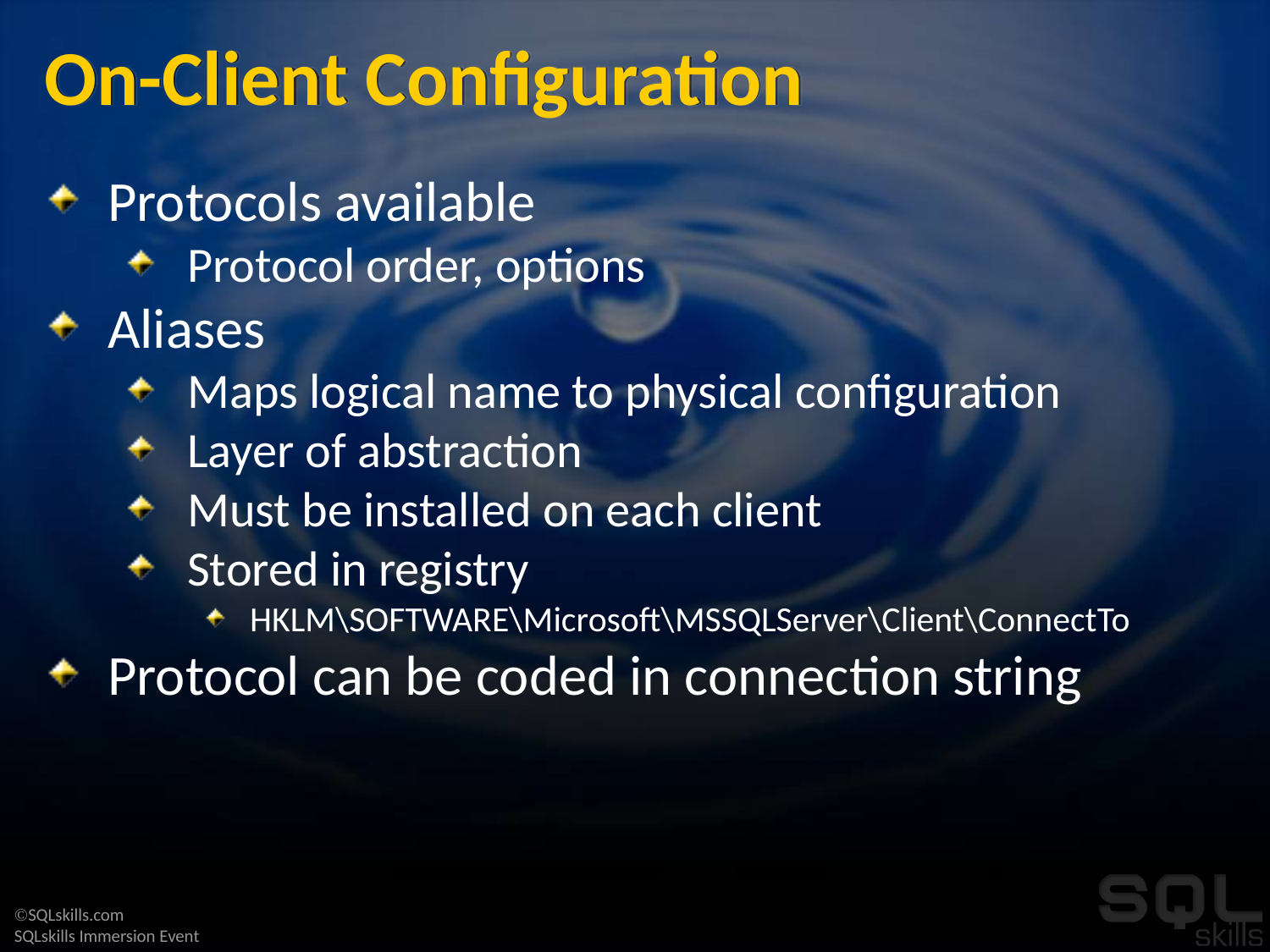

# On-Client Configuration
Protocols available
Protocol order, options
Aliases
Maps logical name to physical configuration
Layer of abstraction
Must be installed on each client
Stored in registry
HKLM\SOFTWARE\Microsoft\MSSQLServer\Client\ConnectTo
Protocol can be coded in connection string